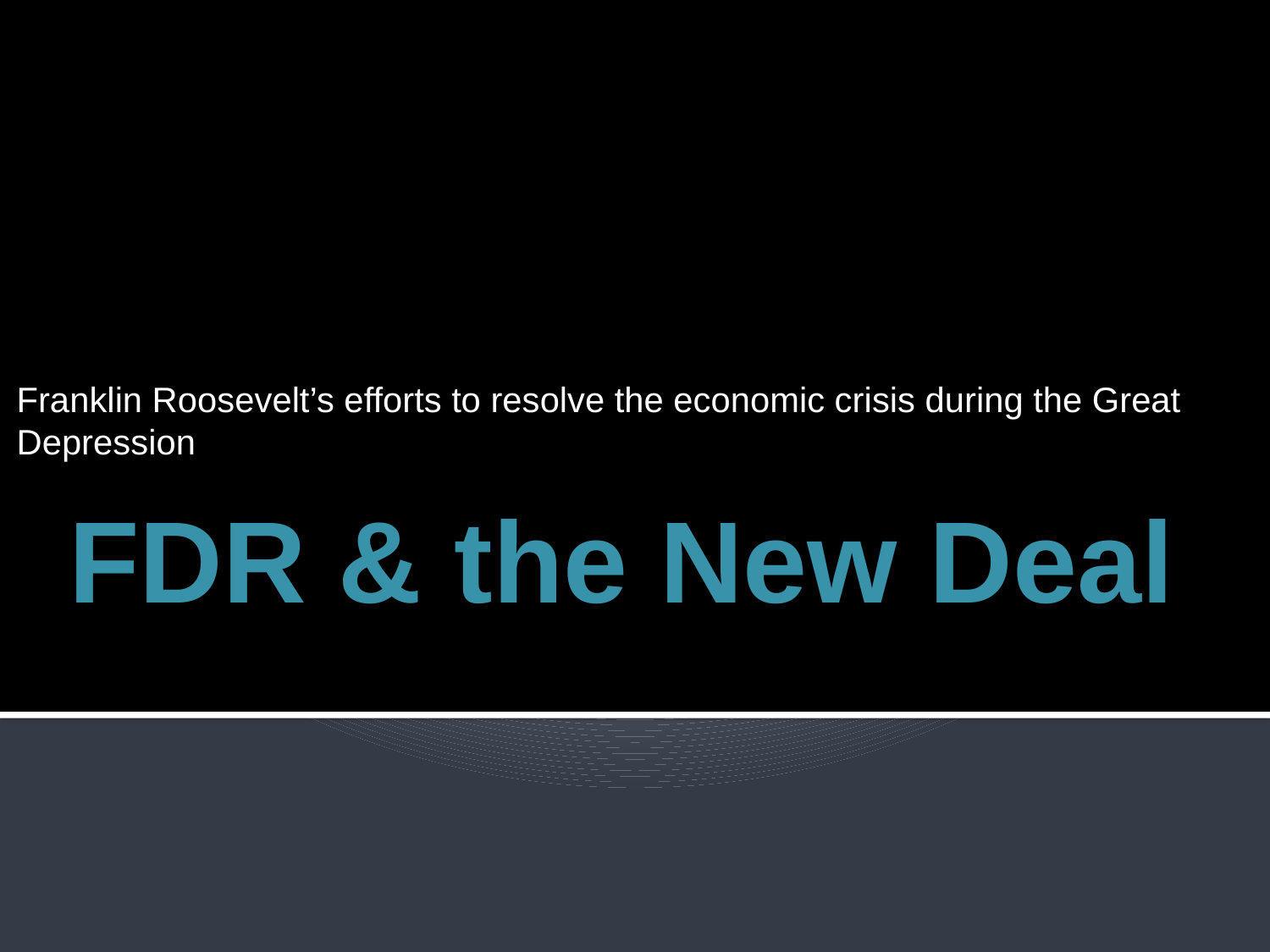

Franklin Roosevelt’s efforts to resolve the economic crisis during the Great Depression
# FDR & the New Deal